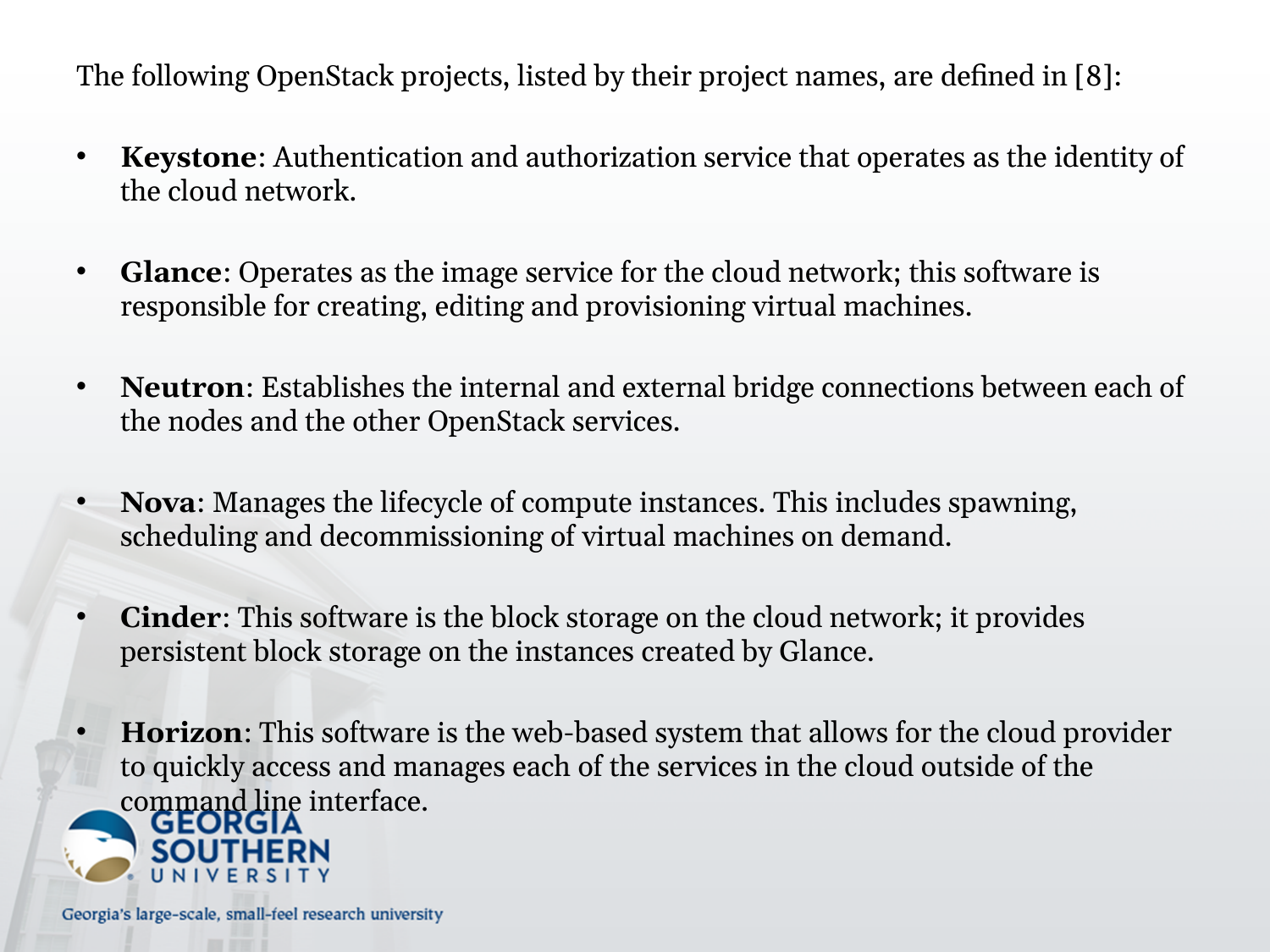

The following OpenStack projects, listed by their project names, are defined in [8]:

Keystone: Authentication and authorization service that operates as the identity of the cloud network.

Glance: Operates as the image service for the cloud network; this software is responsible for creating, editing and provisioning virtual machines.

Neutron: Establishes the internal and external bridge connections between each of the nodes and the other OpenStack services.

Nova: Manages the lifecycle of compute instances. This includes spawning, scheduling and decommissioning of virtual machines on demand.

Cinder: This software is the block storage on the cloud network; it provides persistent block storage on the instances created by Glance.

Horizon: This software is the web-based system that allows for the cloud provider to quickly access and manages each of the services in the cloud outside of the command line interface.